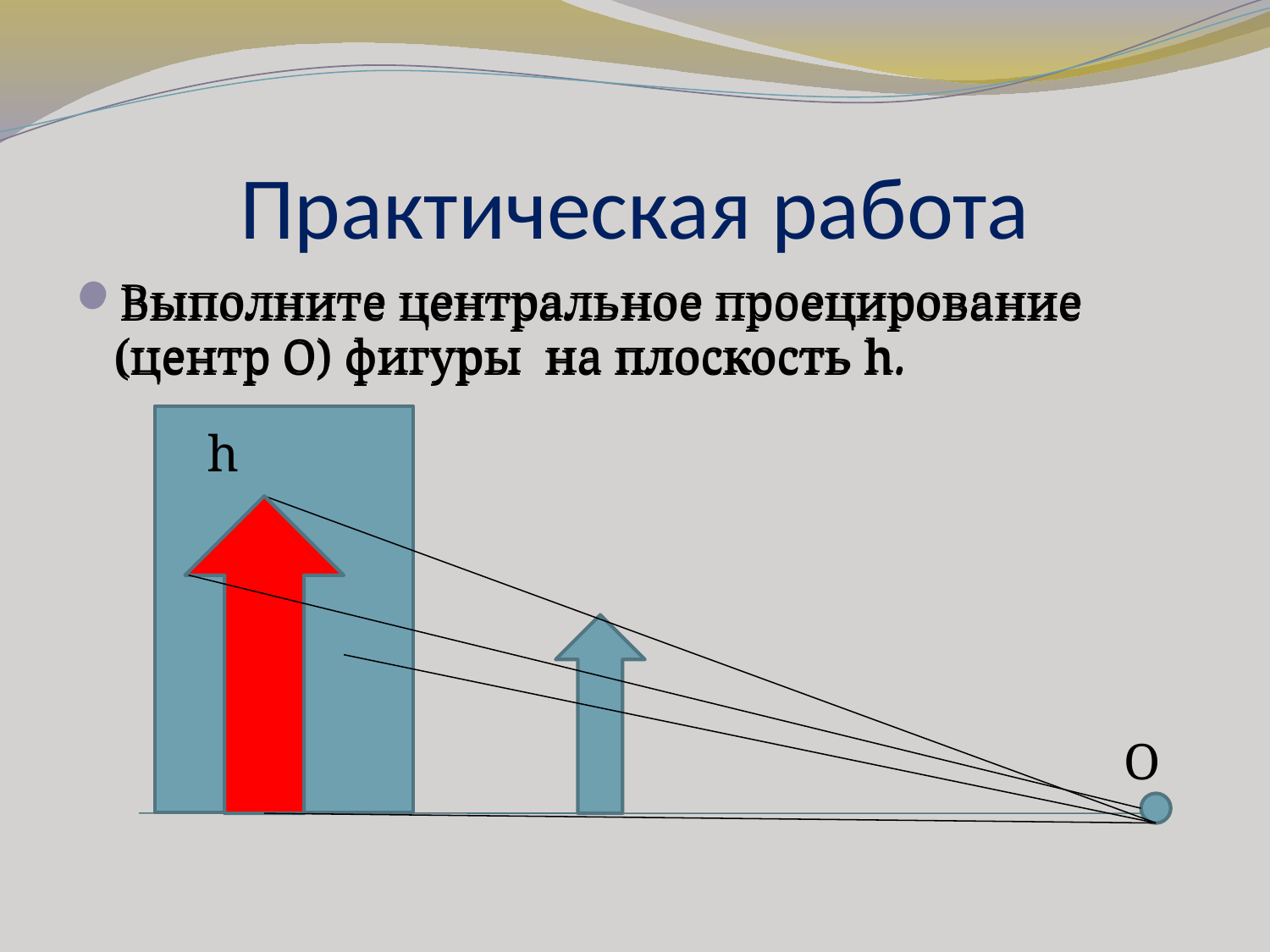

# Практическая работа
Выполните центральное проецирование  (центр О) фигуры  на плоскость h.
Выполните центральное проецирование  (центр О) фигуры  на плоскость h.

h

О